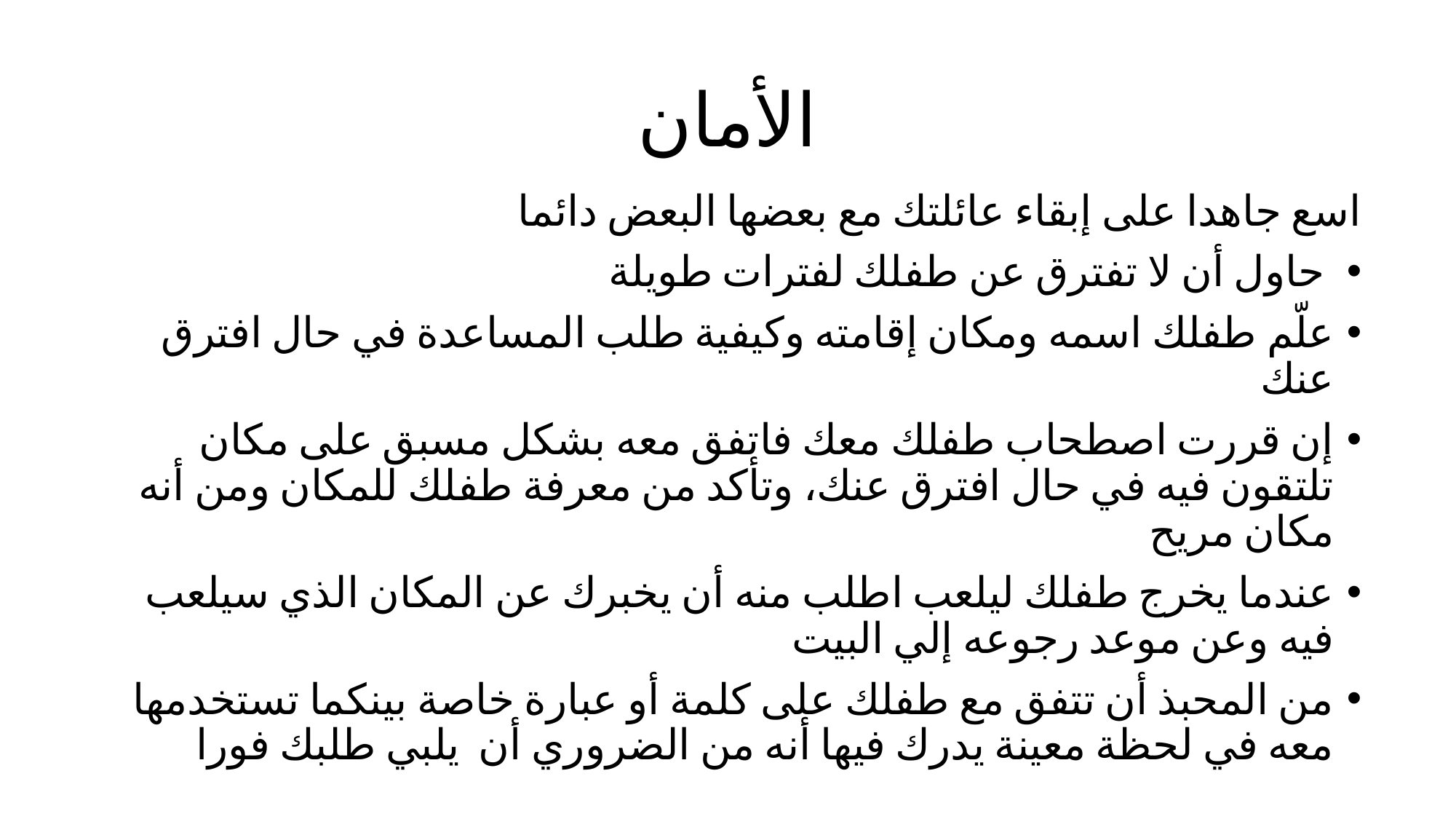

# الأمان
اسع جاهدا على إبقاء عائلتك مع بعضها البعض دائما
 حاول أن لا تفترق عن طفلك لفترات طويلة
علّم طفلك اسمه ومكان إقامته وكيفية طلب المساعدة في حال افترق عنك
إن قررت اصطحاب طفلك معك فاتفق معه بشكل مسبق على مكان تلتقون فيه في حال افترق عنك، وتأكد من معرفة طفلك للمكان ومن أنه مكان مريح
عندما يخرج طفلك ليلعب اطلب منه أن يخبرك عن المكان الذي سيلعب فيه وعن موعد رجوعه إلي البيت
من المحبذ أن تتفق مع طفلك على كلمة أو عبارة خاصة بينكما تستخدمها معه في لحظة معينة يدرك فيها أنه من الضروري أن  يلبي طلبك فورا